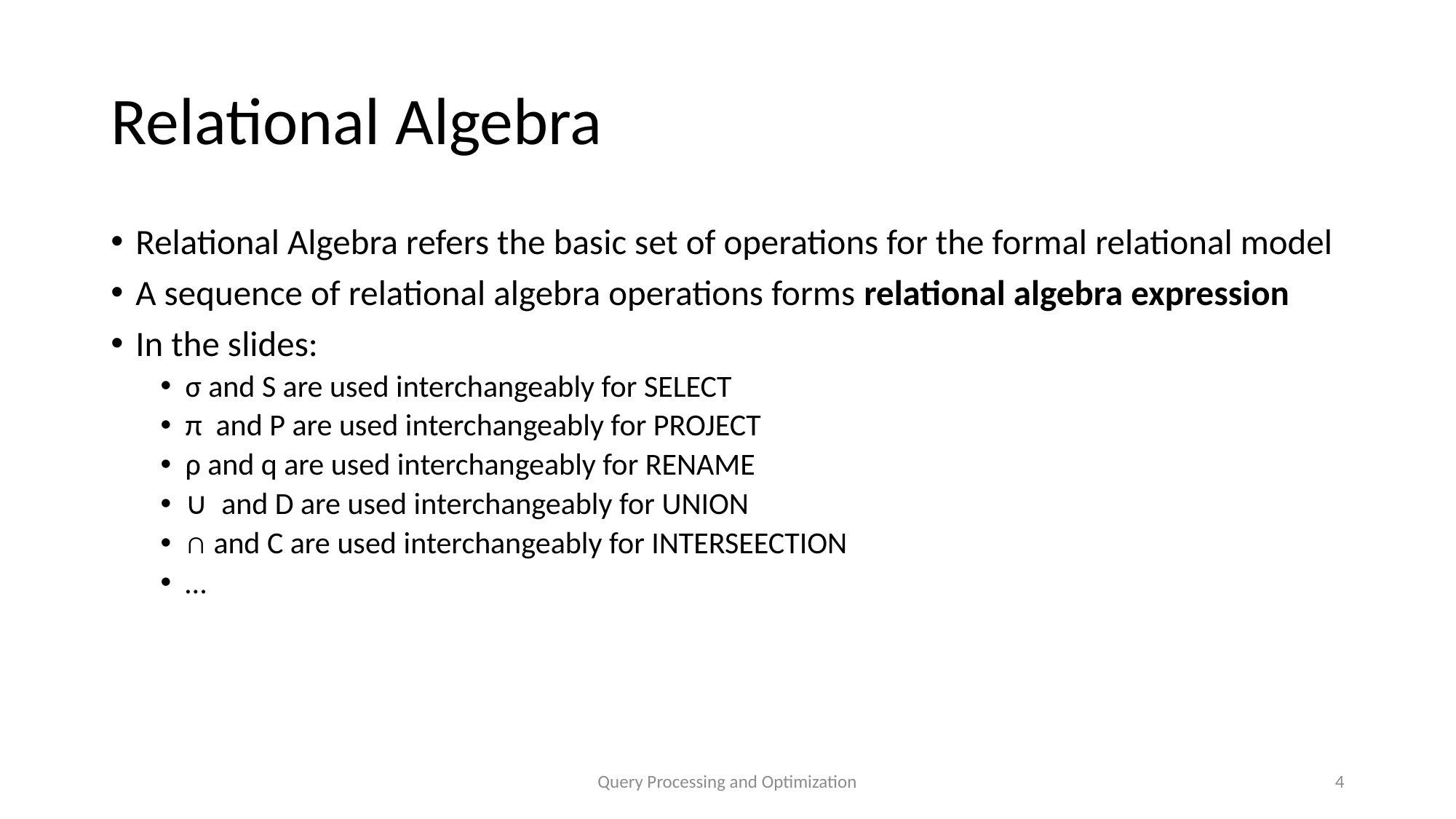

# Relational Algebra
Relational Algebra refers the basic set of operations for the formal relational model
A sequence of relational algebra operations forms relational algebra expression
In the slides:
σ and S are used interchangeably for SELECT
π  and P are used interchangeably for PROJECT
ρ and q are used interchangeably for RENAME
∪  and D are used interchangeably for UNION
∩ and C are used interchangeably for INTERSEECTION
…

Query Processing and Optimization
4